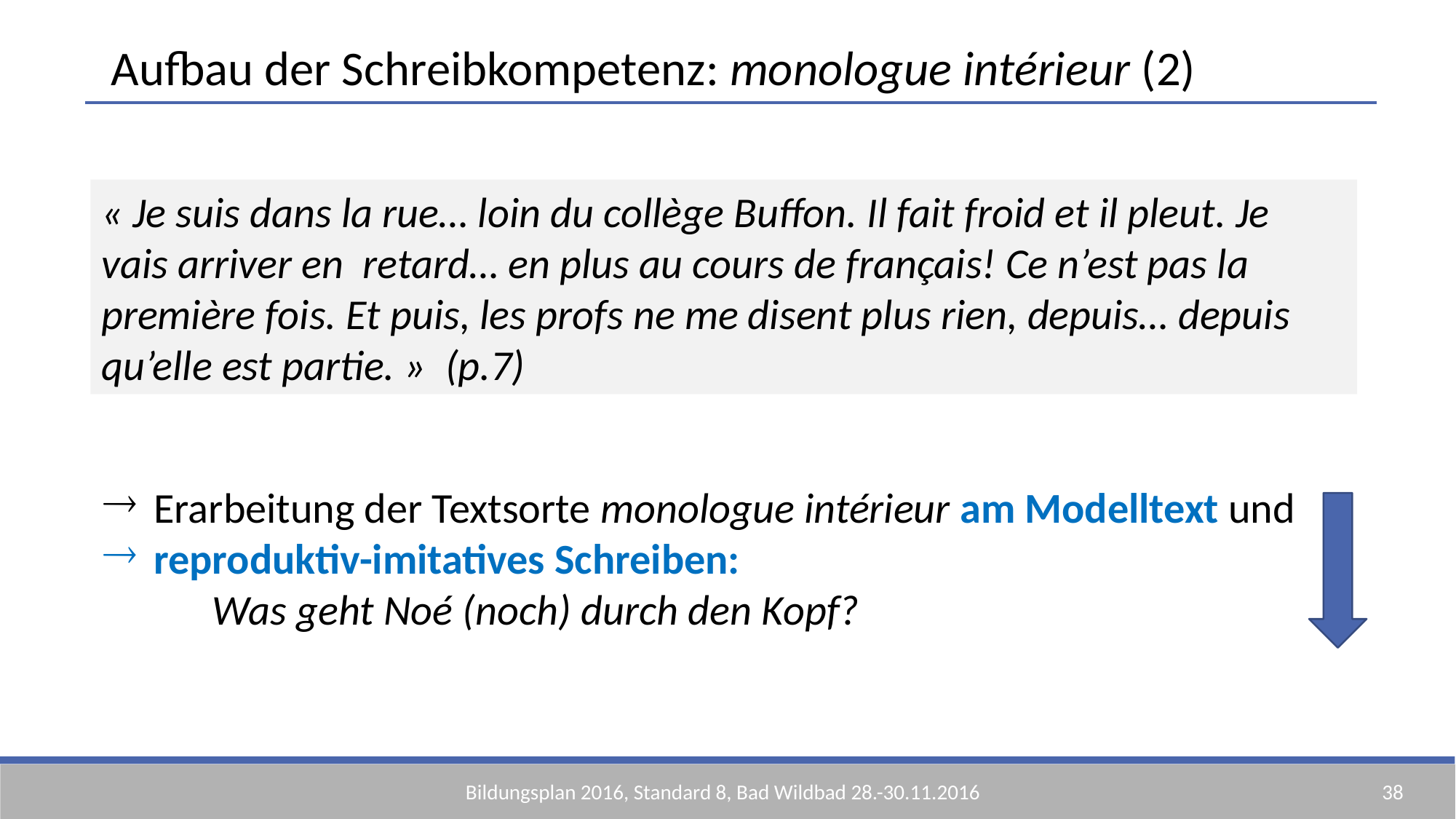

Aufbau der Schreibkompetenz: monologue intérieur (2)
« Je suis dans la rue… loin du collège Buffon. Il fait froid et il pleut. Je vais arriver en  retard… en plus au cours de français! Ce n’est pas la première fois. Et puis, les profs ne me disent plus rien, depuis… depuis qu’elle est partie. »  (p.7)
 Erarbeitung der Textsorte monologue intérieur am Modelltext und
 reproduktiv-imitatives Schreiben:
	Was geht Noé (noch) durch den Kopf?